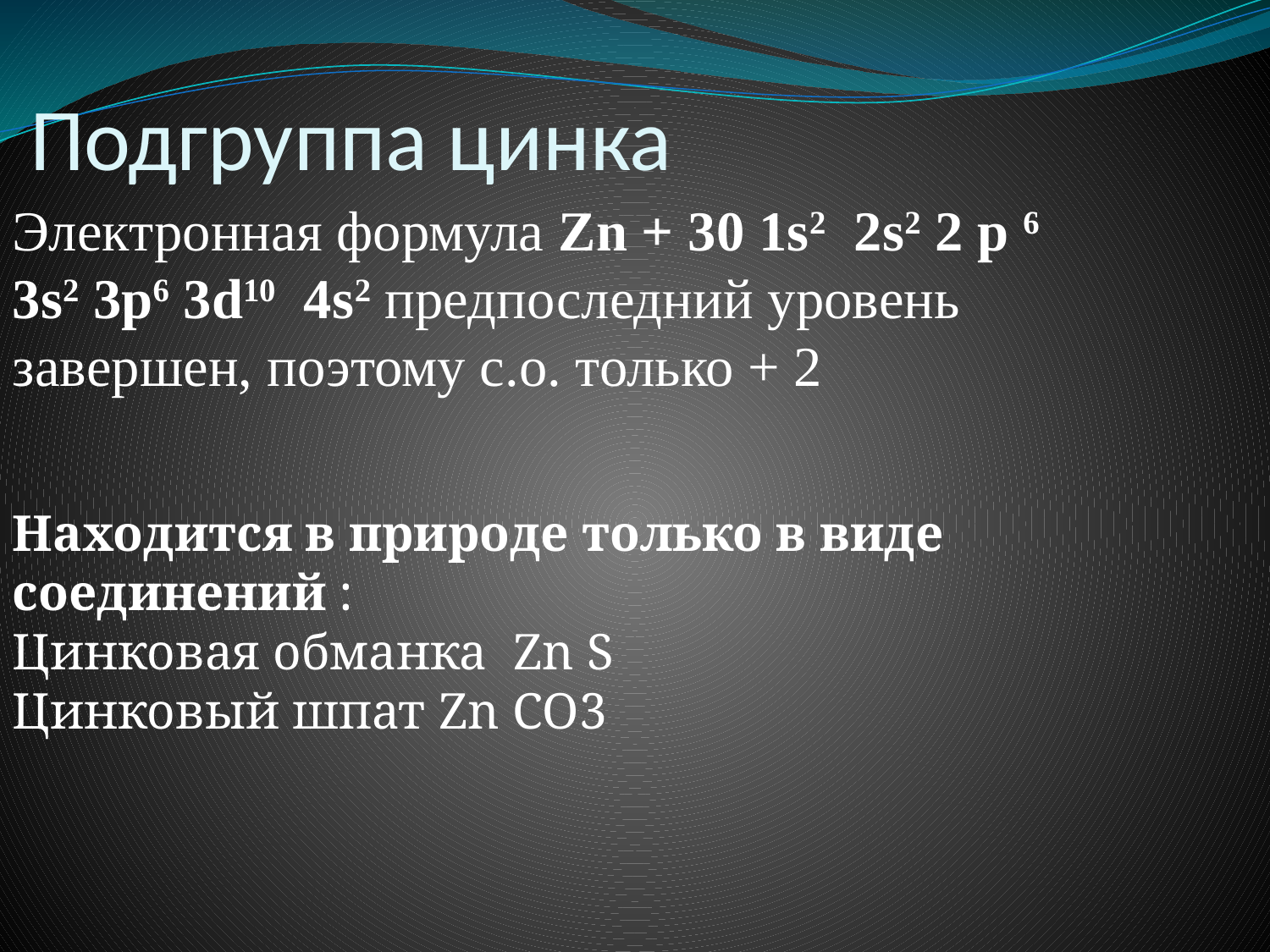

# Подгруппа цинка
Электронная формула Zn + 30 1s2  2s2 2 p 6  3s2 3p6 3d10  4s2 предпоследний уровень завершен, поэтому с.о. только + 2
Находится в природе только в виде соединений :
Цинковая обманка  Zn S
Цинковый шпат Zn CO3